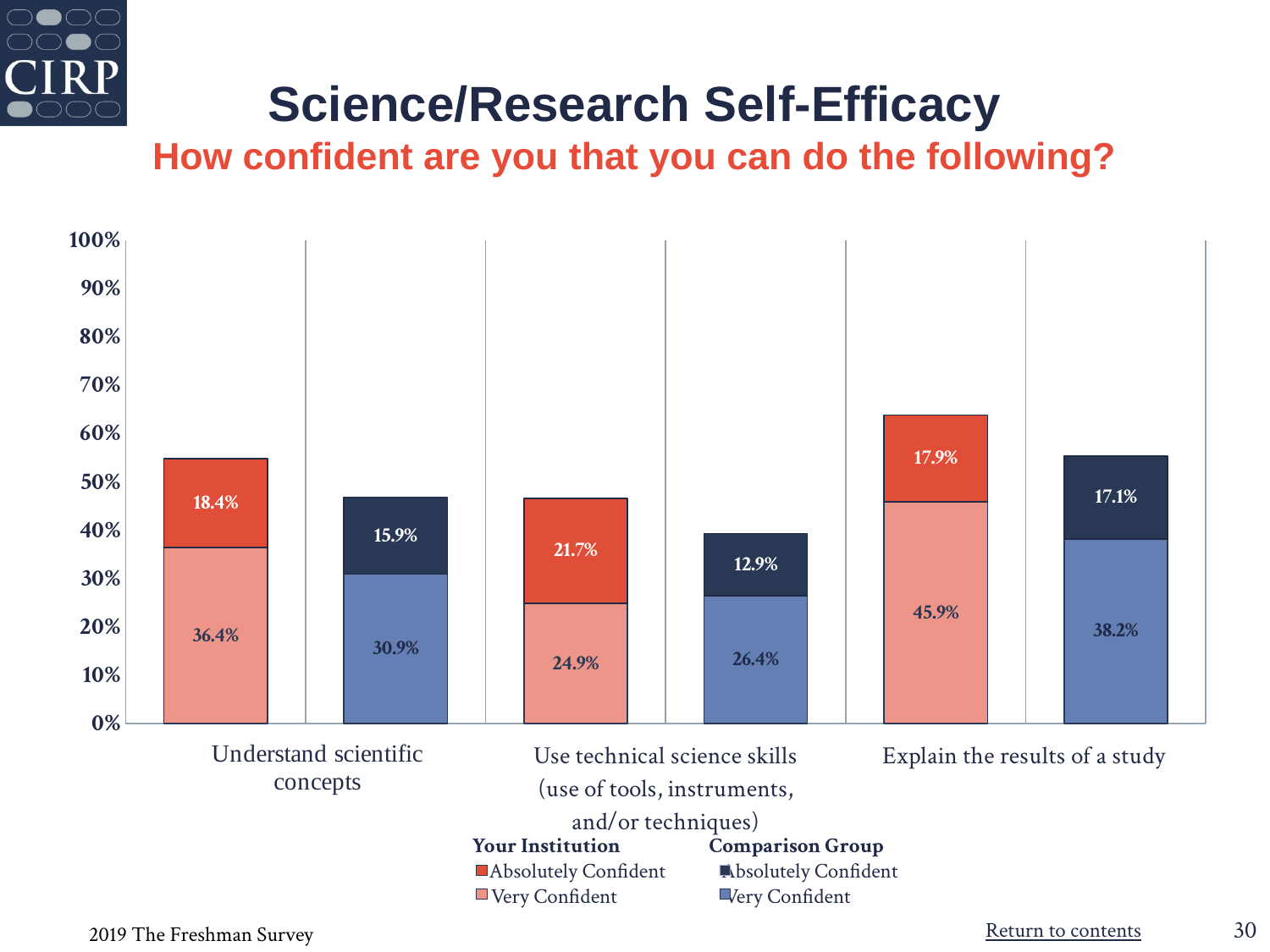

# Science/Research Self-Efficacy How confident are you that you can do the following?

### Chart

| Category | Very | Absolutely |
|---|---|---|
| Your Institution | 0.364 | 0.184 |
| Comparison Group | 0.309 | 0.159 |
| Your Institution | 0.249 | 0.217 |
| Comparison Group | 0.264 | 0.129 |
| Your Institution | 0.459 | 0.179 |
| Comparison Group | 0.382 | 0.171 |
 Your Institution                     Comparison Group
     Absolutely Confident            Absolutely Confident
     Very Confident                       Very Confident

2019 The Freshman Survey

Return to contents
30